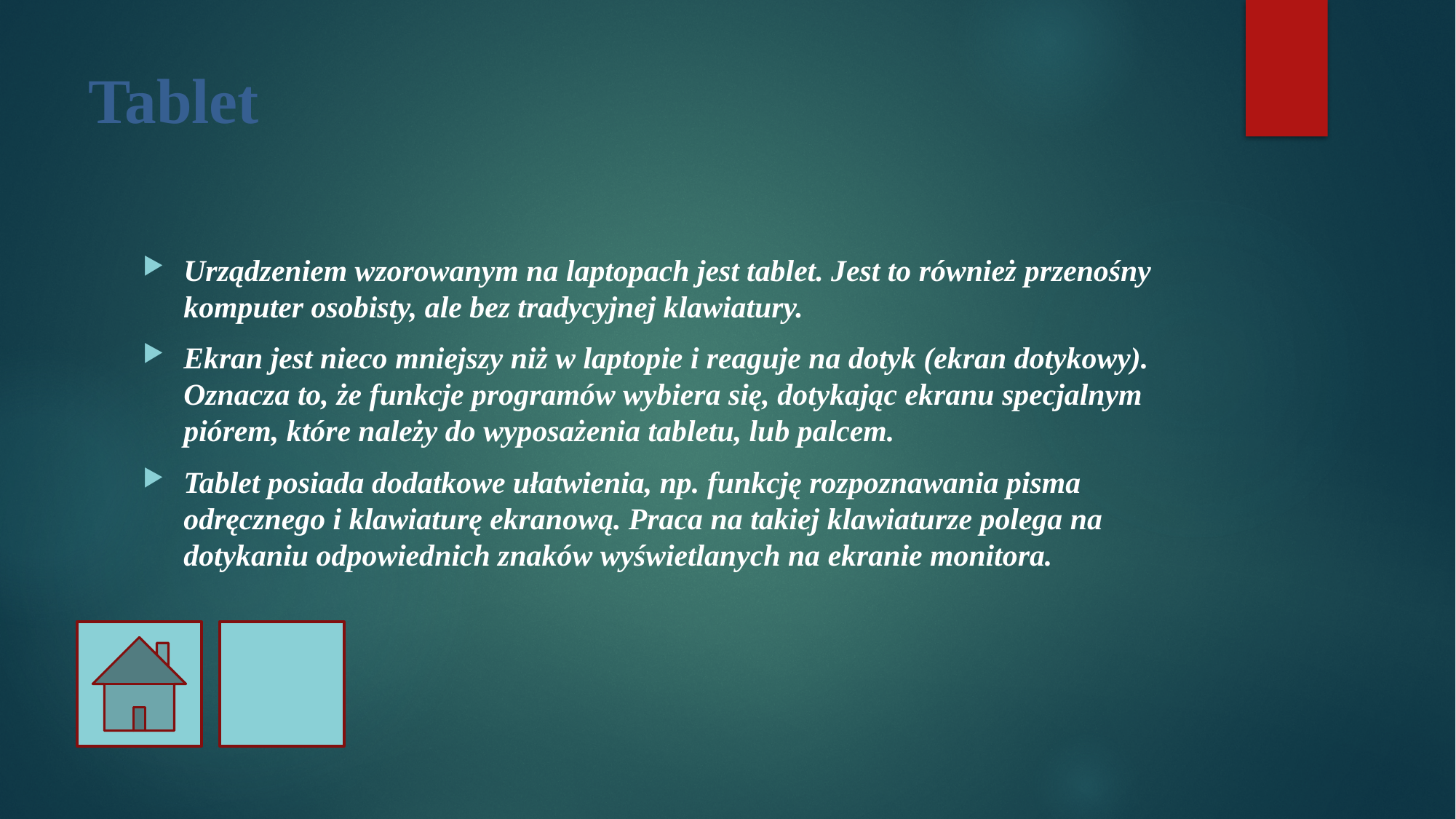

# Tablet
Urządzeniem wzorowanym na laptopach jest tablet. Jest to również przenośny komputer osobisty, ale bez tradycyjnej klawiatury.
Ekran jest nieco mniejszy niż w laptopie i reaguje na dotyk (ekran dotykowy). Oznacza to, że funkcje programów wybiera się, dotykając ekranu specjalnym piórem, które należy do wyposażenia tabletu, lub palcem.
Tablet posiada dodatkowe ułatwienia, np. funkcję rozpoznawania pisma odręcznego i klawiaturę ekranową. Praca na takiej klawiaturze polega na dotykaniu odpowiednich znaków wyświetlanych na ekranie monitora.